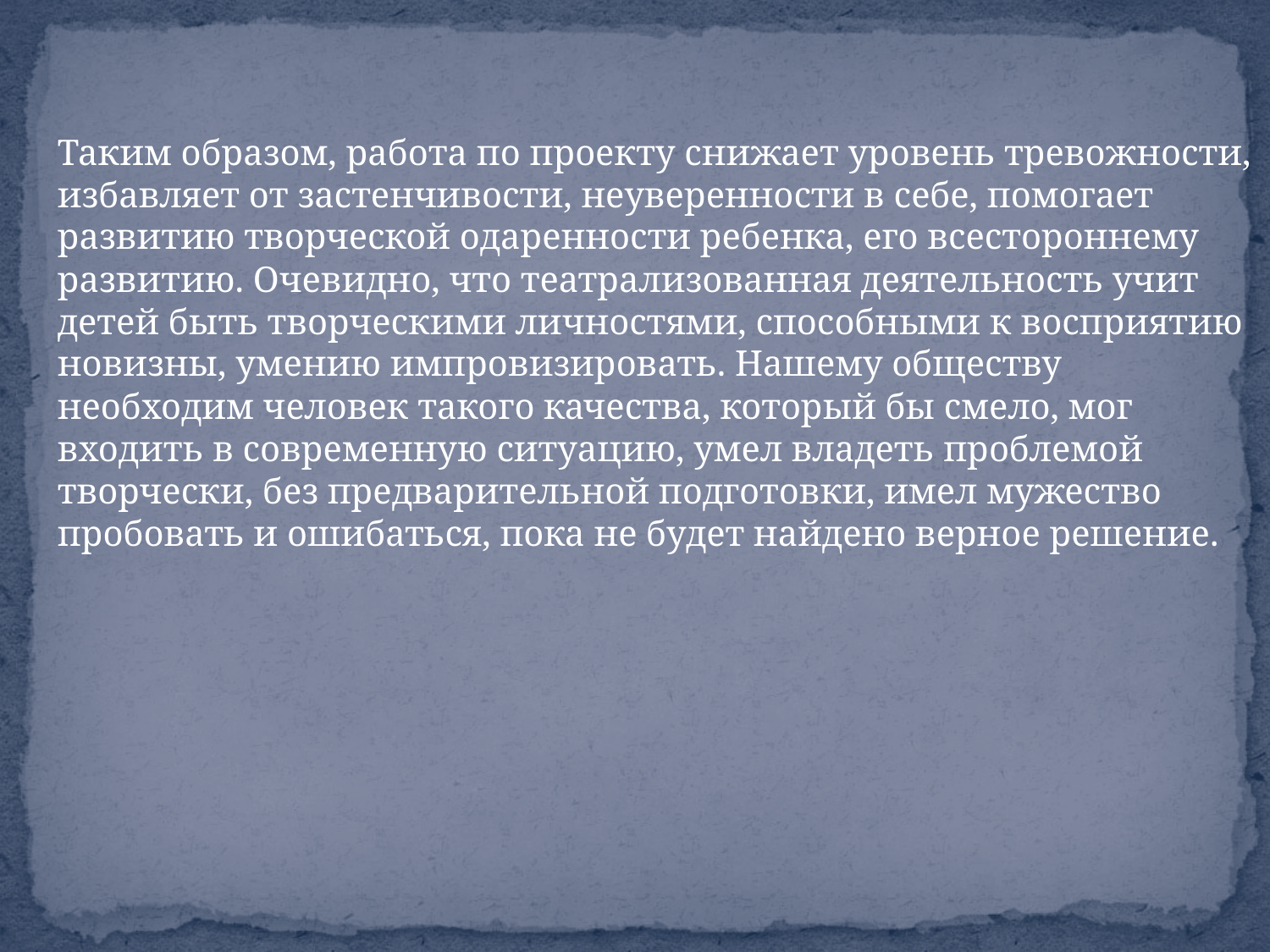

Таким образом, работа по проекту снижает уровень тревожности, избавляет от застенчивости, неуверенности в себе, помогает развитию творческой одаренности ребенка, его всестороннему развитию. Очевидно, что театрализованная деятельность учит детей быть творческими личностями, способными к восприятию новизны, умению импровизировать. Нашему обществу необходим человек такого качества, который бы смело, мог входить в современную ситуацию, умел владеть проблемой творчески, без предварительной подготовки, имел мужество пробовать и ошибаться, пока не будет найдено верное решение.